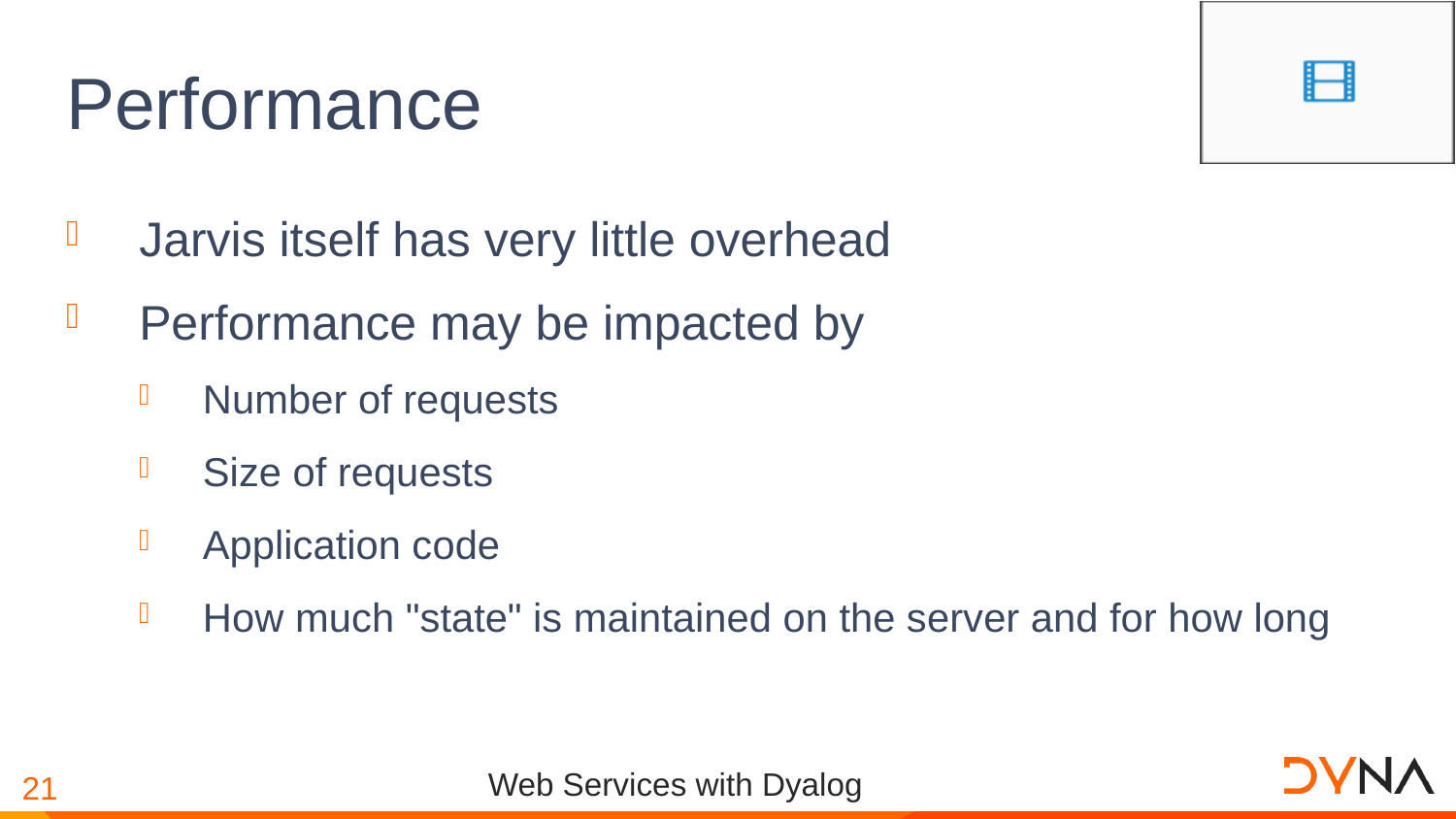

# Performance
Jarvis itself has very little overhead
Performance may be impacted by
Number of requests
Size of requests
Application code
How much "state" is maintained on the server and for how long